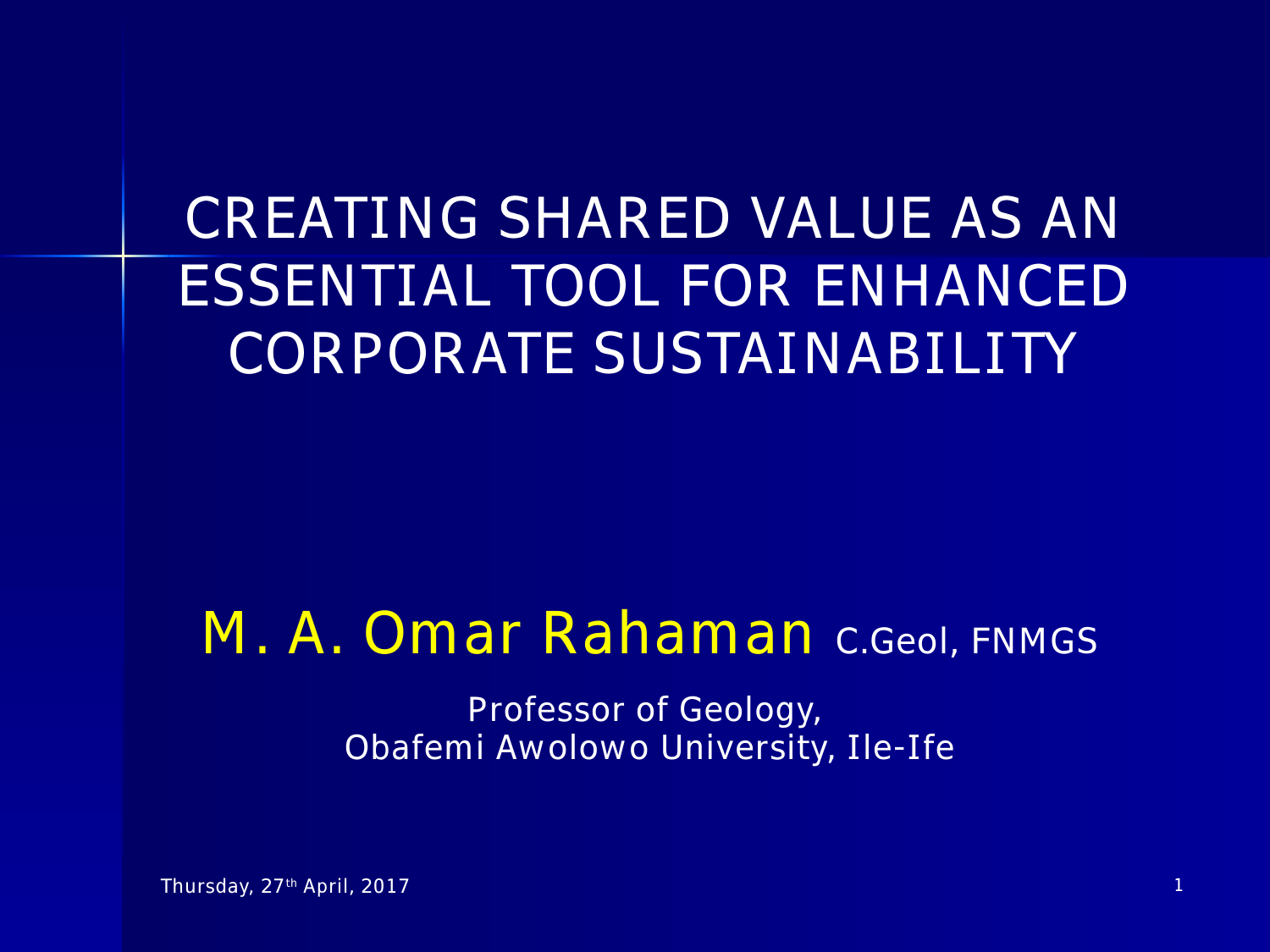

# CREATING SHARED VALUE AS AN ESSENTIAL TOOL FOR ENHANCED CORPORATE SUSTAINABILITY
M. A. Omar Rahaman C.Geol, FNMGS
Professor of Geology,
Obafemi Awolowo University, Ile-Ife
Thursday, 27th April, 2017
1